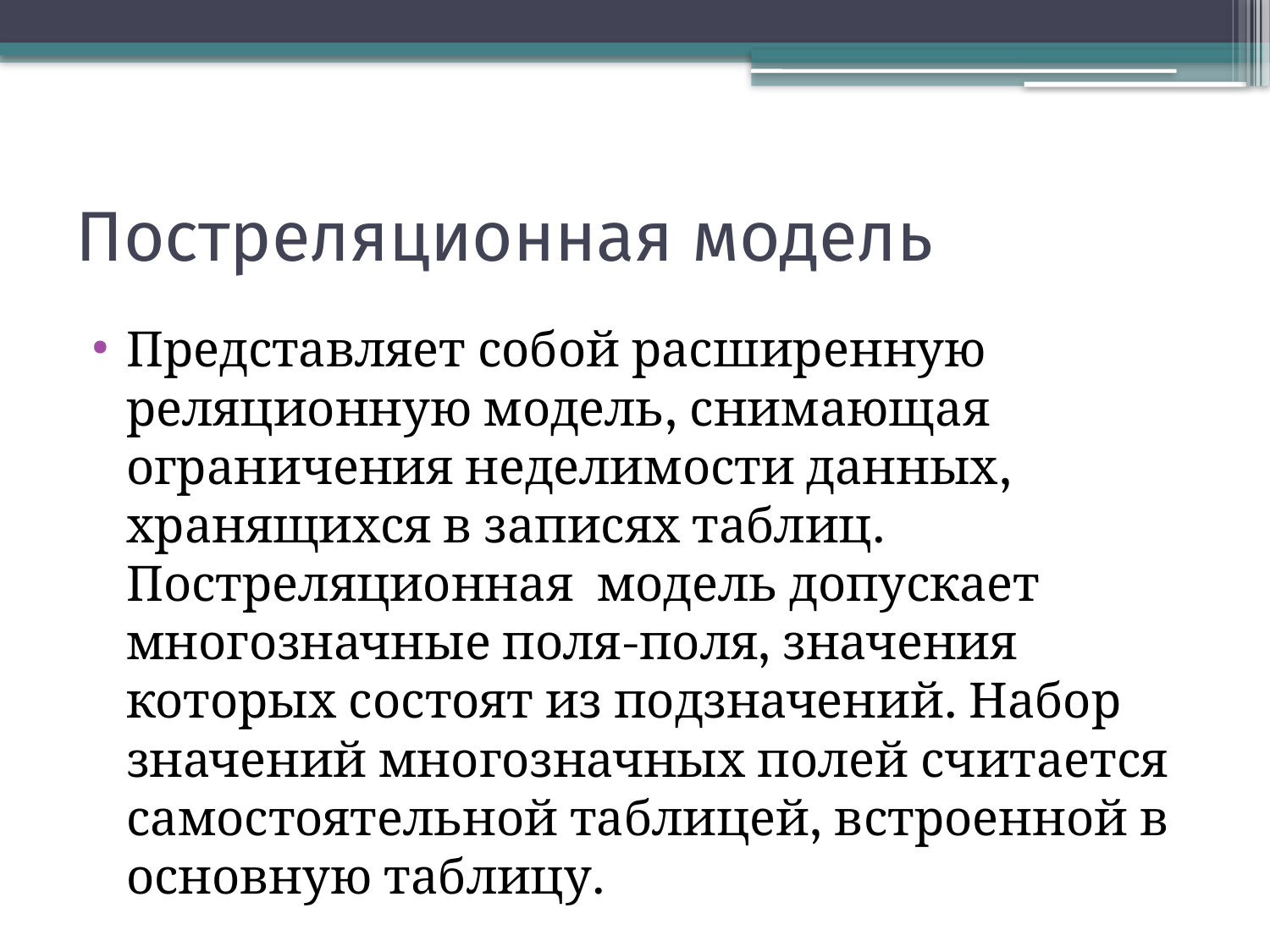

# Постреляционная модель
Представляет собой расширенную реляционную модель, снимающая ограничения неделимости данных, хранящихся в записях таблиц. Постреляционная  модель допускает многозначные поля-поля, значения которых состоят из подзначений. Набор значений многозначных полей считается самостоятельной таблицей, встроенной в основную таблицу.